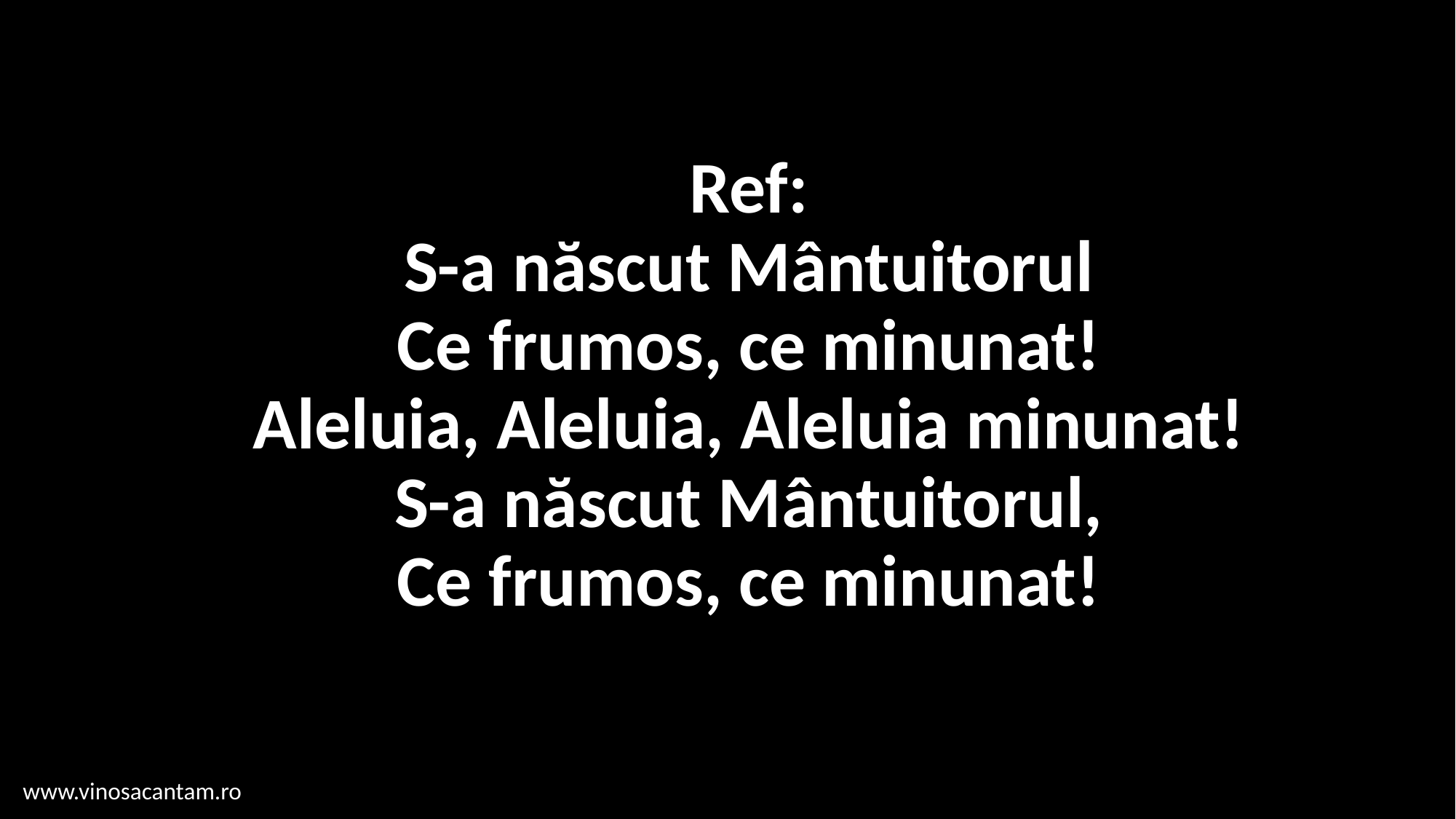

# Ref: S-a născut Mântuitorul Ce frumos, ce minunat! Aleluia, Aleluia, Aleluia minunat! S-a născut Mântuitorul, Ce frumos, ce minunat!
www.vinosacantam.ro